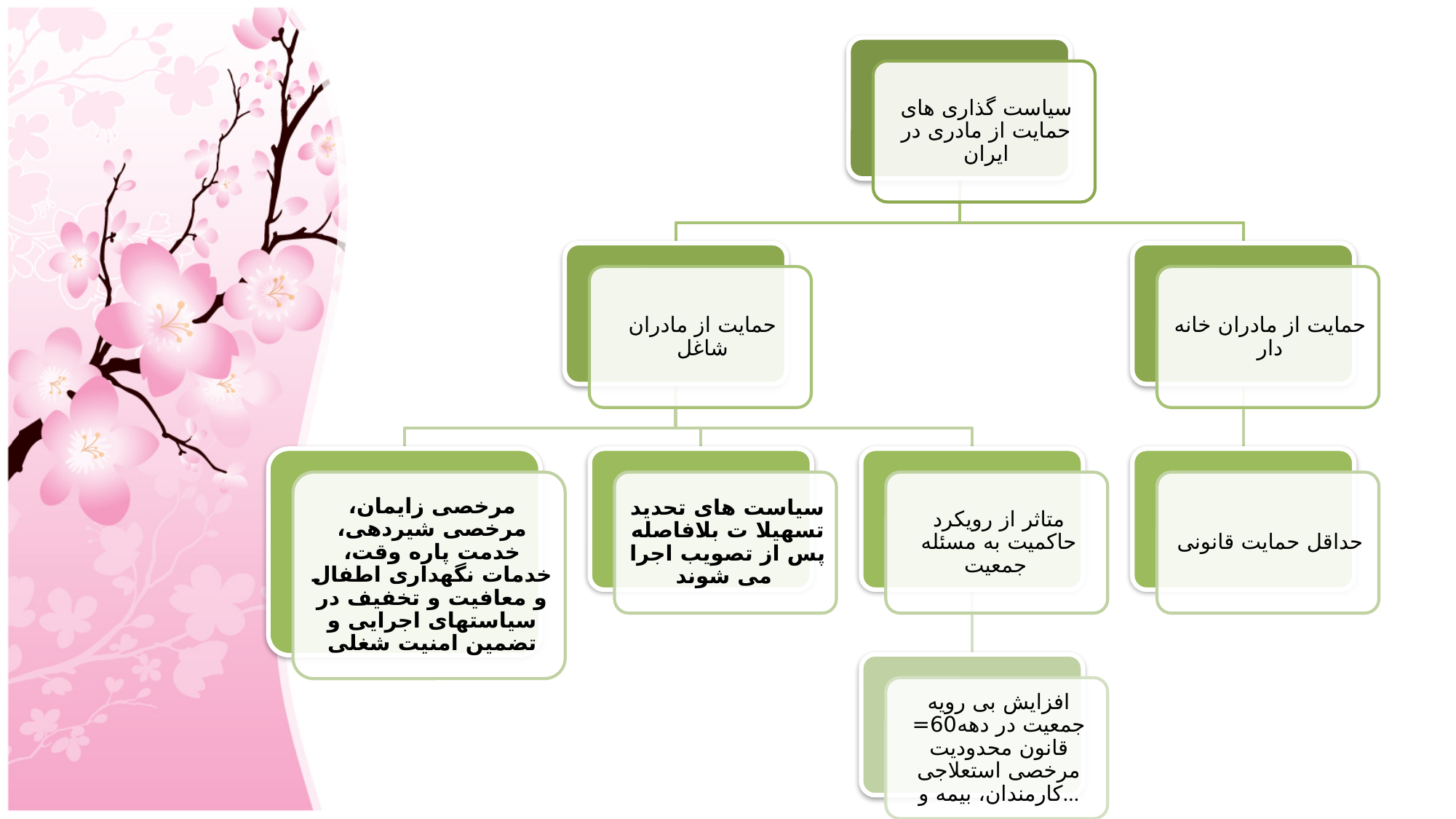

سیاست گذاری های حمایت از مادری در ایران
حمایت از مادران شاغل
مرخصی زایمان، مرخصی شیردهی، خدمت پاره وقت، خدمات نگهداری اطفال و معافیت و تخفیف در سیاستهای اجرایی و تضمین امنیت شغلی
سیاست های تحدید تسهیلا ت بلافاصله پس از تصویب اجرا می شوند
متاثر از رویکرد حاکمیت به مسئله جمعیت
افزایش بی رویه جمعیت در دهه60= قانون محدودیت مرخصی استعلاجی کارمندان، بیمه و...
حمایت از مادران خانه دار
حداقل حمایت قانونی